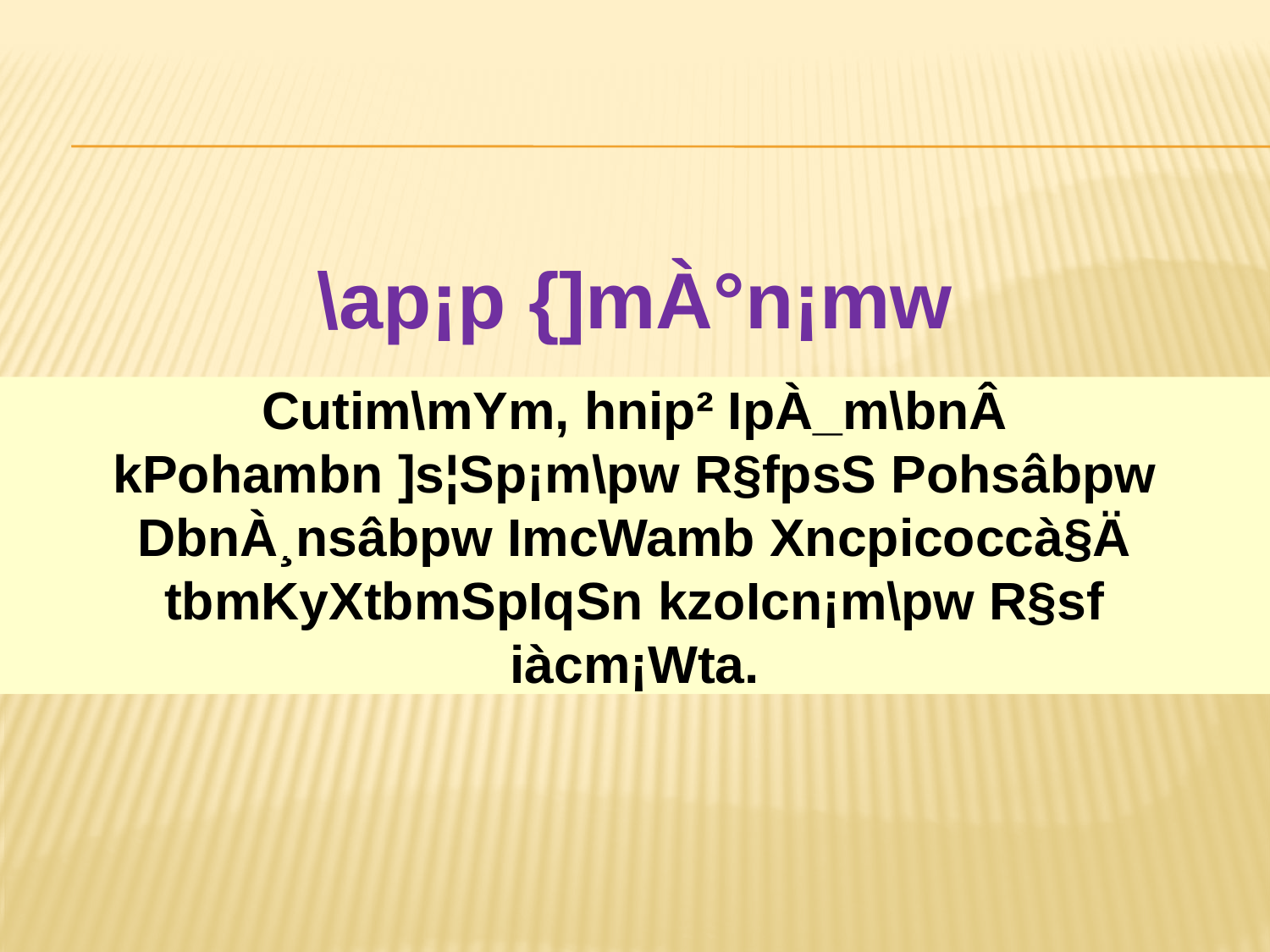

\ap¡p {]mÀ°n¡mw

Cutim\mYm, hnip² IpÀ_m\bnÂ kPohambn ]s¦Sp¡m\pw R§fpsS Pohsâbpw DbnÀ¸nsâbpw ImcWamb Xncpicoccà§Ä tbmKyXtbmSpIqSn kzoIcn¡m\pw R§sf iàcm¡Wta.